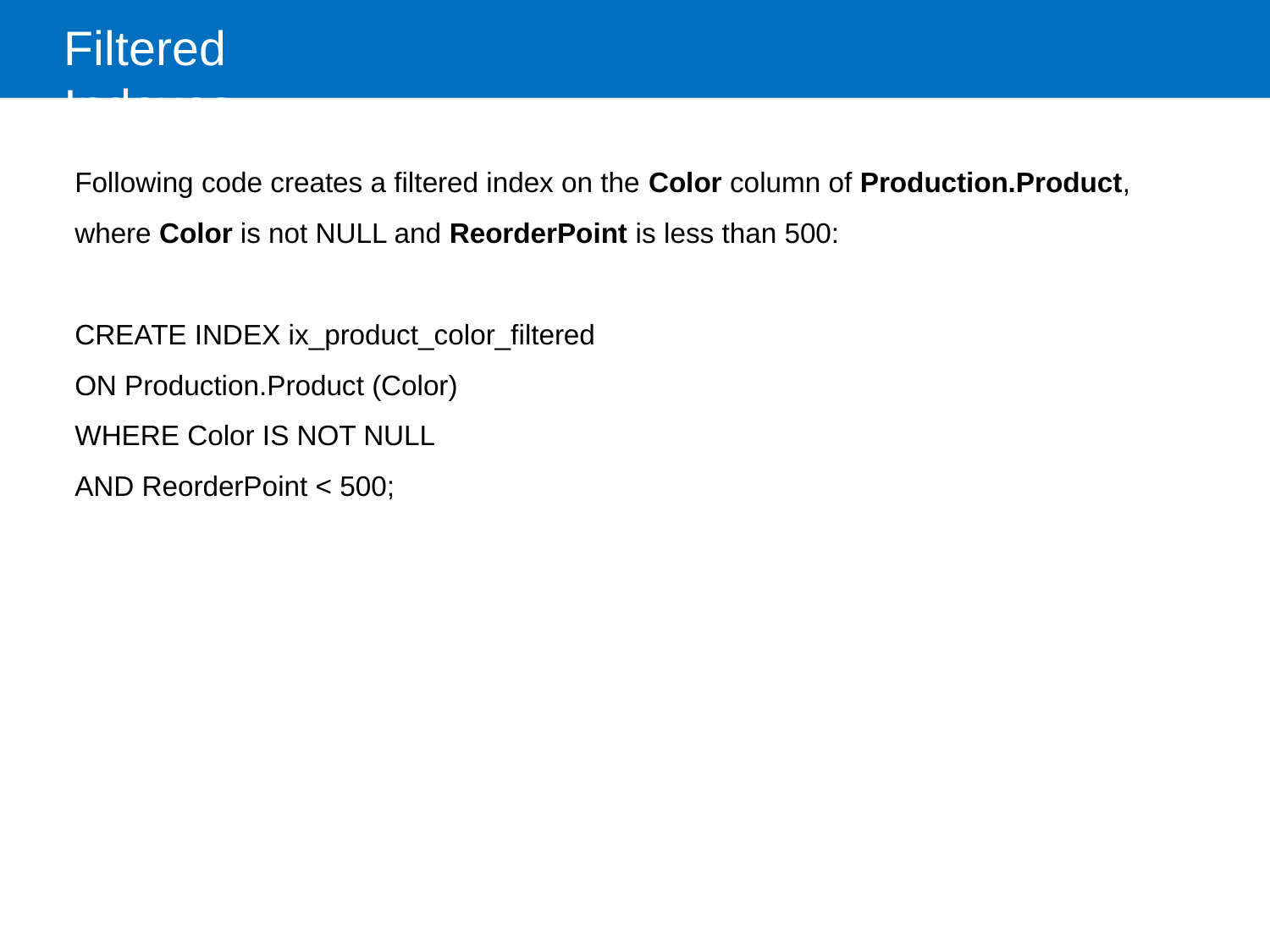

# Filtered Indexes
Following code creates a filtered index on the Color column of Production.Product, where Color is not NULL and ReorderPoint is less than 500:

CREATE INDEX ix_product_color_filtered
ON Production.Product (Color)
WHERE Color IS NOT NULL
AND ReorderPoint < 500;